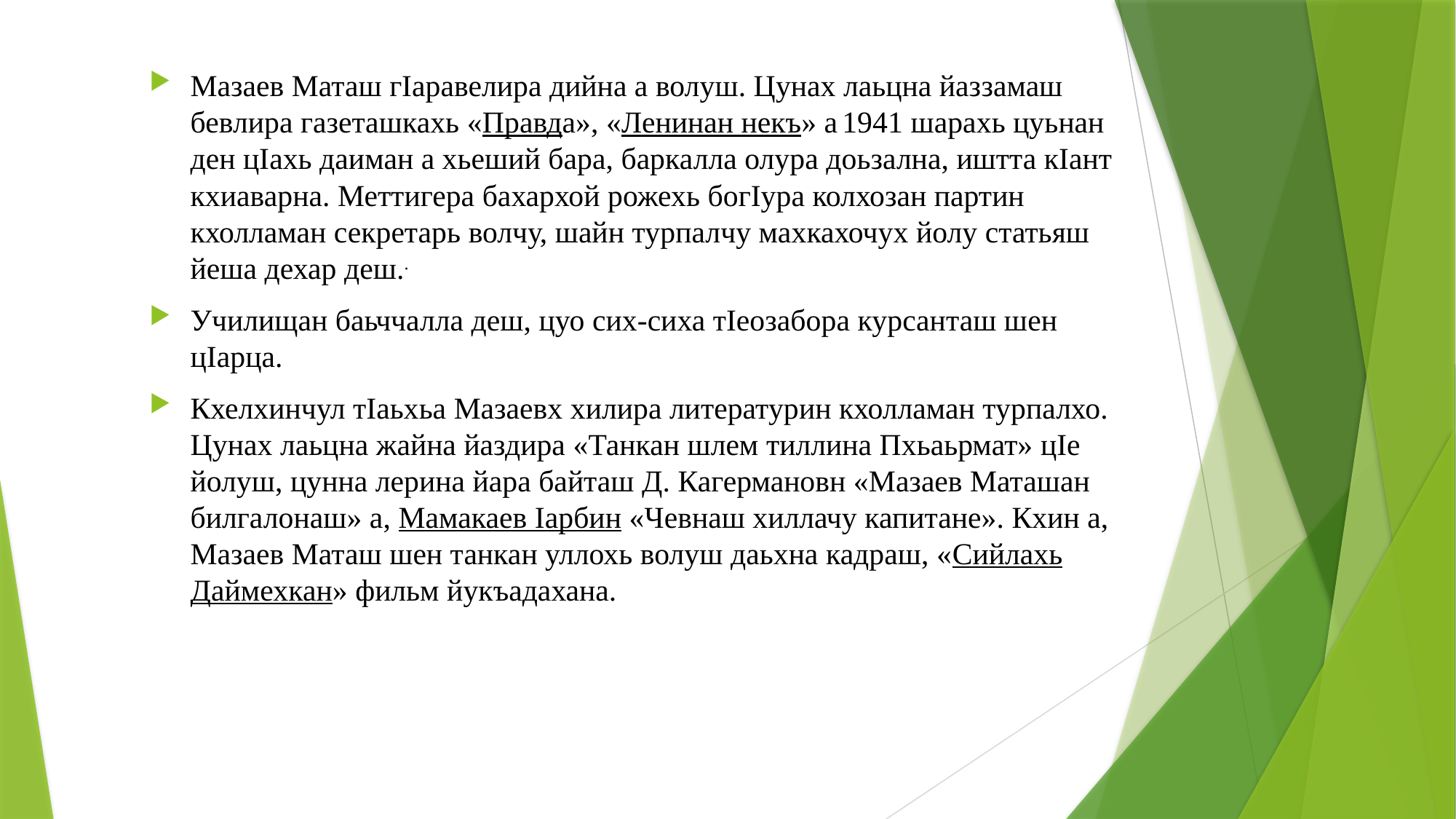

Мазаев Маташ гӀаравелира дийна а волуш. Цунах лаьцна йаззамаш бевлира газеташкахь «Правда», «Ленинан некъ» а 1941 шарахь цуьнан ден цӀахь даиман а хьеший бара, баркалла олура доьзална, иштта кӀант кхиаварна. Меттигера бахархой рожехь богӀура колхозан партин кхолламан секретарь волчу, шайн турпалчу махкахочух йолу статьяш йеша дехар деш..
Училищан баьччалла деш, цуо сих-сиха тӀеозабора курсанташ шен цӀарца.
Кхелхинчул тӀаьхьа Мазаевх хилира литературин кхолламан турпалхо. Цунах лаьцна жайна йаздира «Танкан шлем тиллина Пхьаьрмат» цӀе йолуш, цунна лерина йара байташ Д. Кагермановн «Мазаев Маташан билгалонаш» а, Мамакаев Ӏарбин «Чевнаш хиллачу капитане». Кхин а, Мазаев Маташ шен танкан уллохь волуш даьхна кадраш, «Сийлахь Даймехкан» фильм йукъадахана.